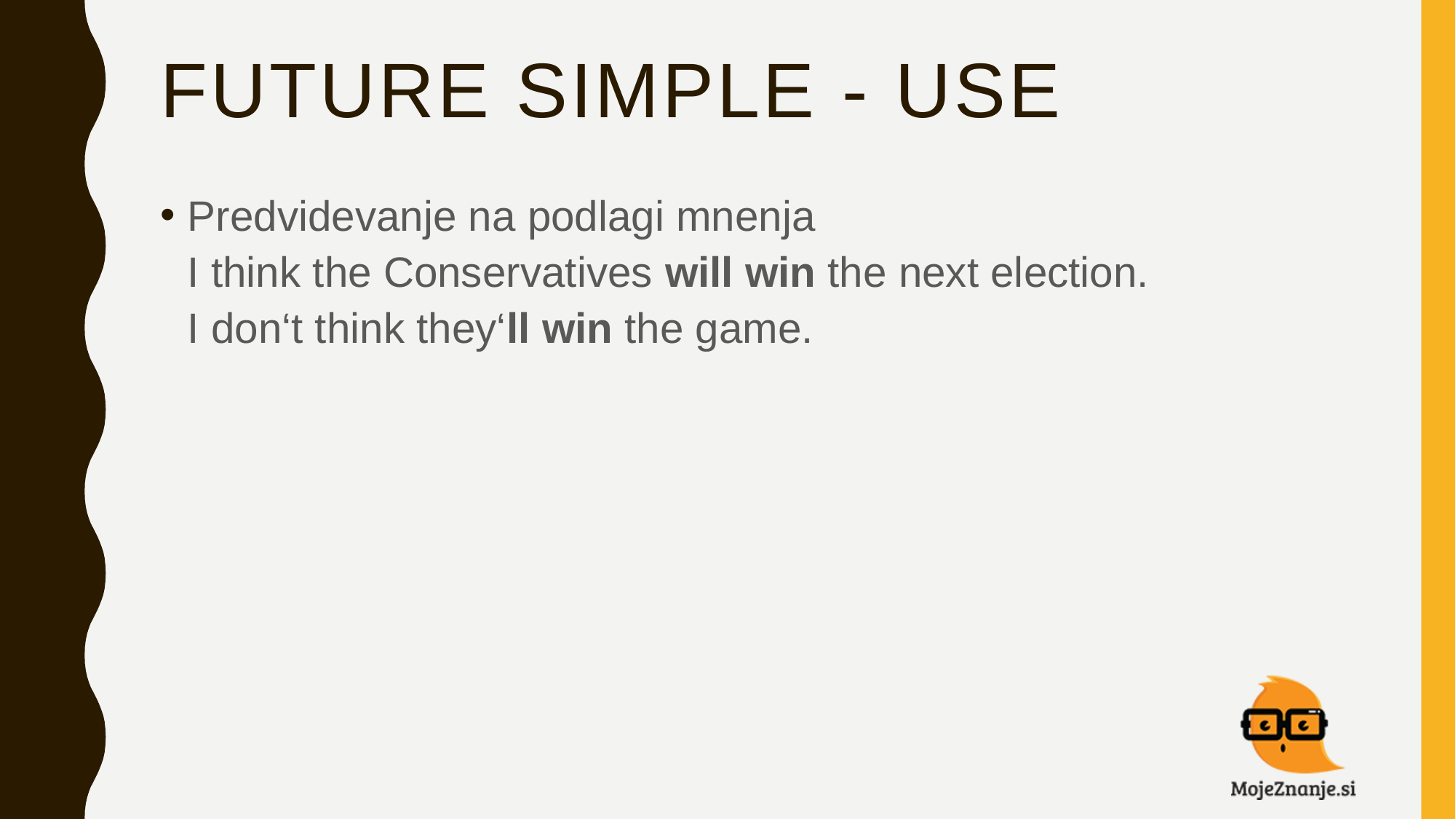

# FUTURE SIMPLE - USE
Predvidevanje na podlagi mnenja
I think the Conservatives will win the next election.
I don‘t think they‘ll win the game.